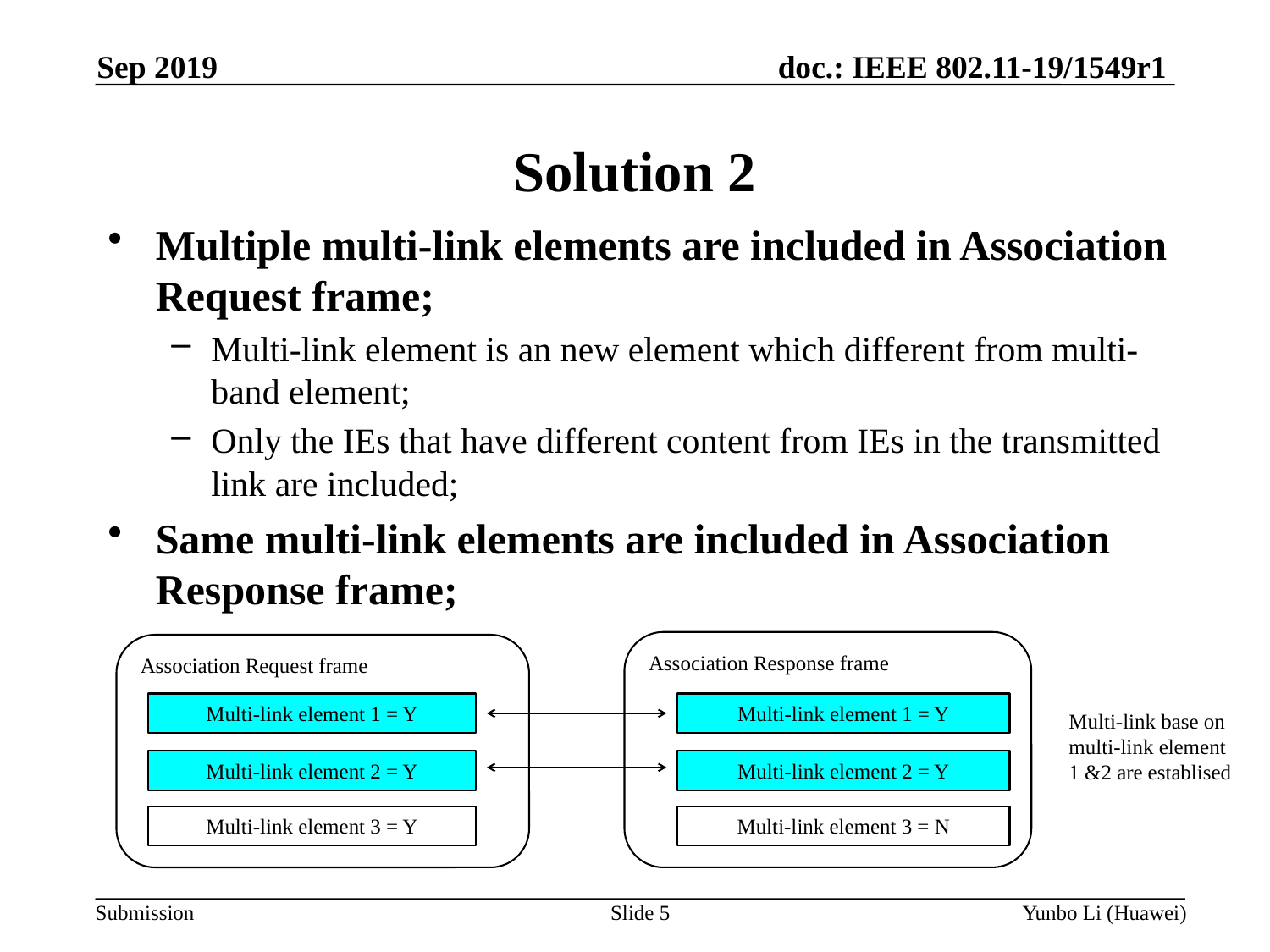

Sep 2019
Solution 2
Multiple multi-link elements are included in Association Request frame;
Multi-link element is an new element which different from multi-band element;
Only the IEs that have different content from IEs in the transmitted link are included;
Same multi-link elements are included in Association Response frame;
Association Response frame
Association Request frame
Multi-link element 1 = Y
Multi-link element 1 = Y
Multi-link base on multi-link element 1 &2 are establised
Multi-link element 2 = Y
Multi-link element 2 = Y
Multi-link element 3 = Y
Multi-link element 3 = N
Slide 5
Yunbo Li (Huawei)